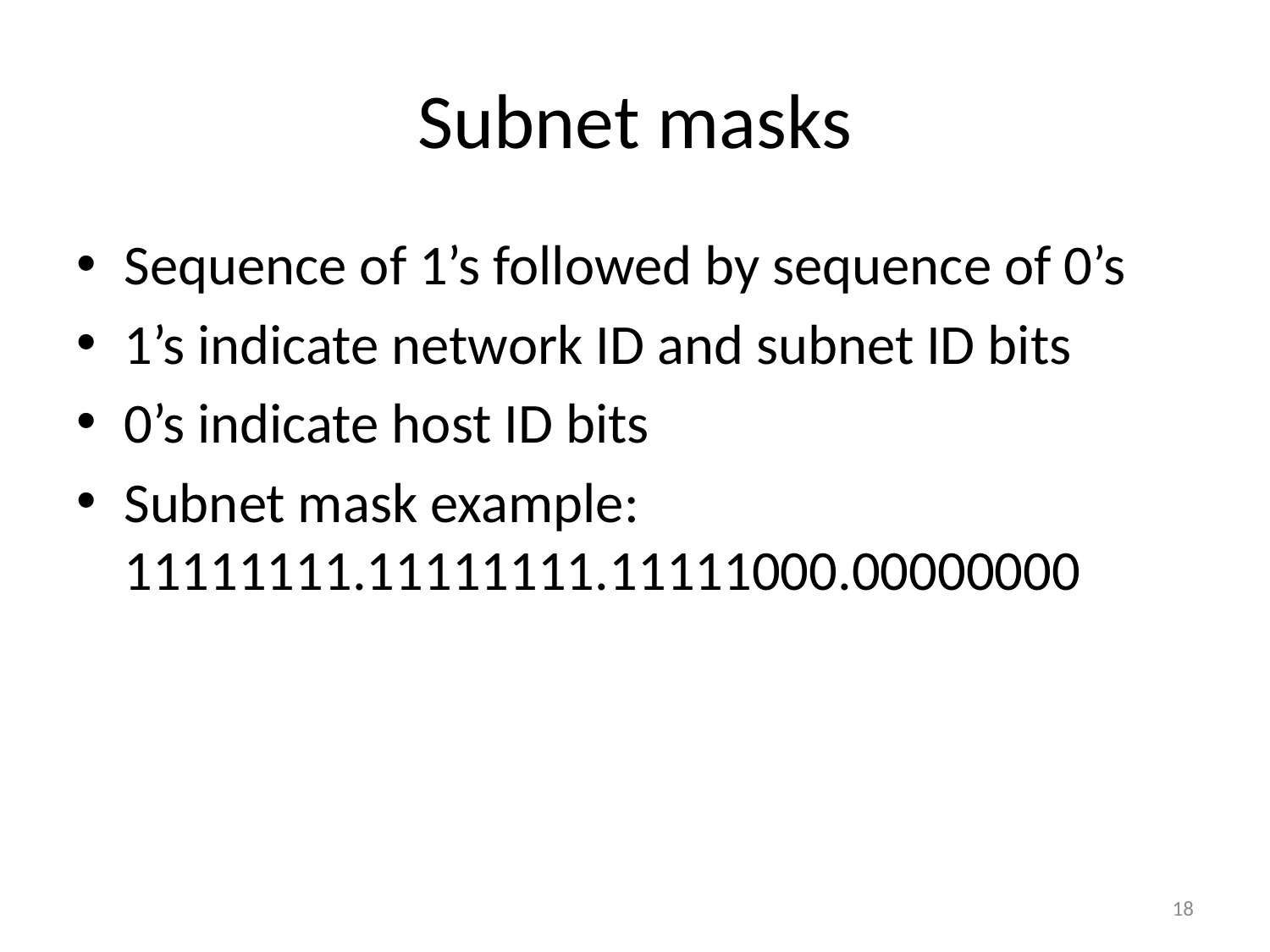

# Subnet masks
Sequence of 1’s followed by sequence of 0’s
1’s indicate network ID and subnet ID bits
0’s indicate host ID bits
Subnet mask example: 11111111.11111111.11111000.00000000
18